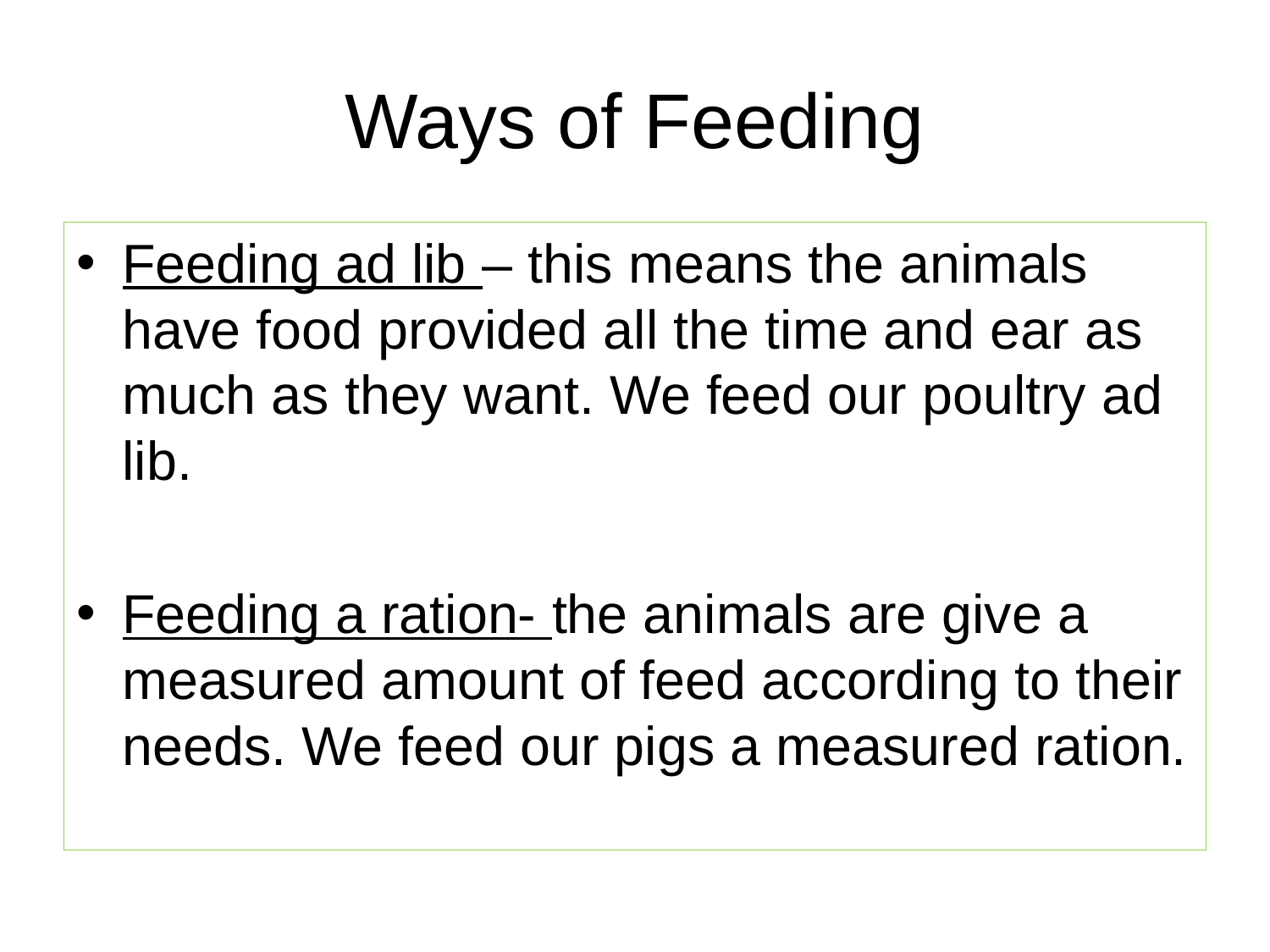

# Ways of Feeding
Feeding ad lib – this means the animals have food provided all the time and ear as much as they want. We feed our poultry ad lib.

Feeding a ration- the animals are give a measured amount of feed according to their needs. We feed our pigs a measured ration.